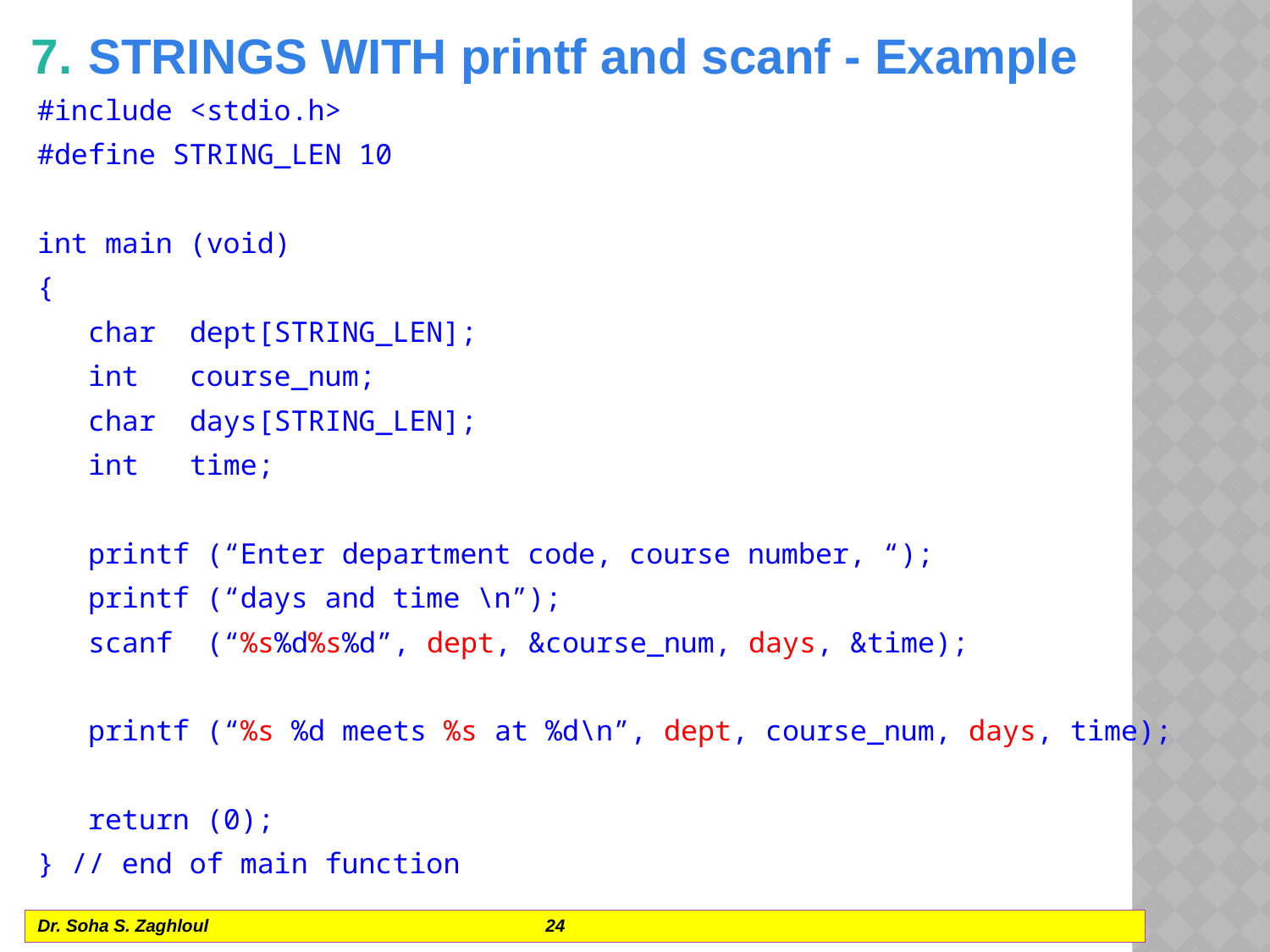

# 7. Strings with printf and scanf - Example
#include <stdio.h>
#define STRING_LEN 10

int main (void)
{
   char  dept[STRING_LEN];
   int   course_num;
   char  days[STRING_LEN];
   int   time;

   printf (“Enter department code, course number, “);
   printf (“days and time \n”);
   scanf  (“%s%d%s%d”, dept, &course_num, days, &time);

   printf (“%s %d meets %s at %d\n”, dept, course_num, days, time);

   return (0);
} // end of main function

Dr. Soha S. Zaghloul			24